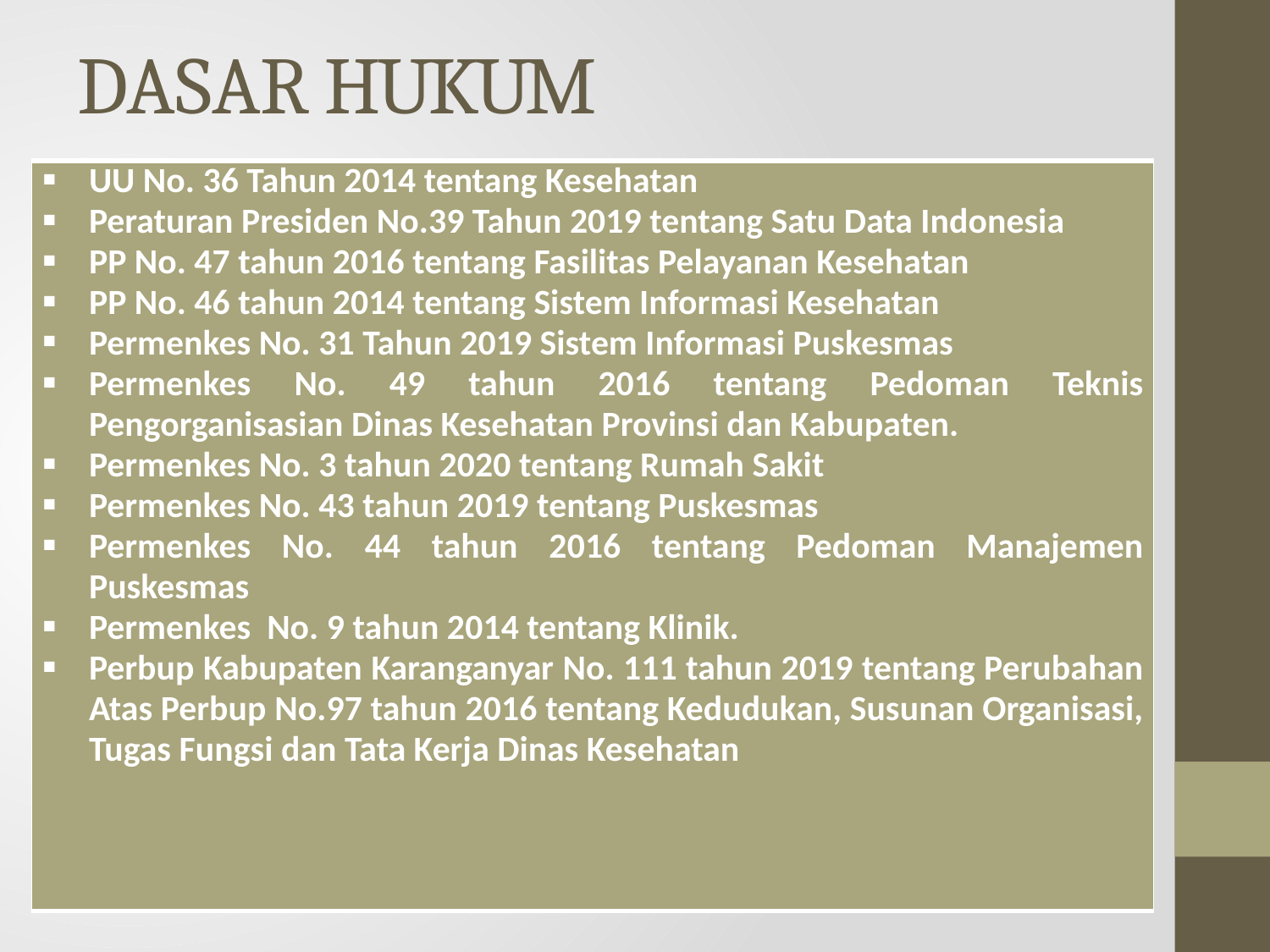

# DASAR HUKUM
| UU No. 36 Tahun 2014 tentang Kesehatan Peraturan Presiden No.39 Tahun 2019 tentang Satu Data Indonesia PP No. 47 tahun 2016 tentang Fasilitas Pelayanan Kesehatan PP No. 46 tahun 2014 tentang Sistem Informasi Kesehatan Permenkes No. 31 Tahun 2019 Sistem Informasi Puskesmas Permenkes No. 49 tahun 2016 tentang Pedoman Teknis Pengorganisasian Dinas Kesehatan Provinsi dan Kabupaten. Permenkes No. 3 tahun 2020 tentang Rumah Sakit Permenkes No. 43 tahun 2019 tentang Puskesmas Permenkes No. 44 tahun 2016 tentang Pedoman Manajemen Puskesmas Permenkes No. 9 tahun 2014 tentang Klinik. Perbup Kabupaten Karanganyar No. 111 tahun 2019 tentang Perubahan Atas Perbup No.97 tahun 2016 tentang Kedudukan, Susunan Organisasi, Tugas Fungsi dan Tata Kerja Dinas Kesehatan |
| --- |